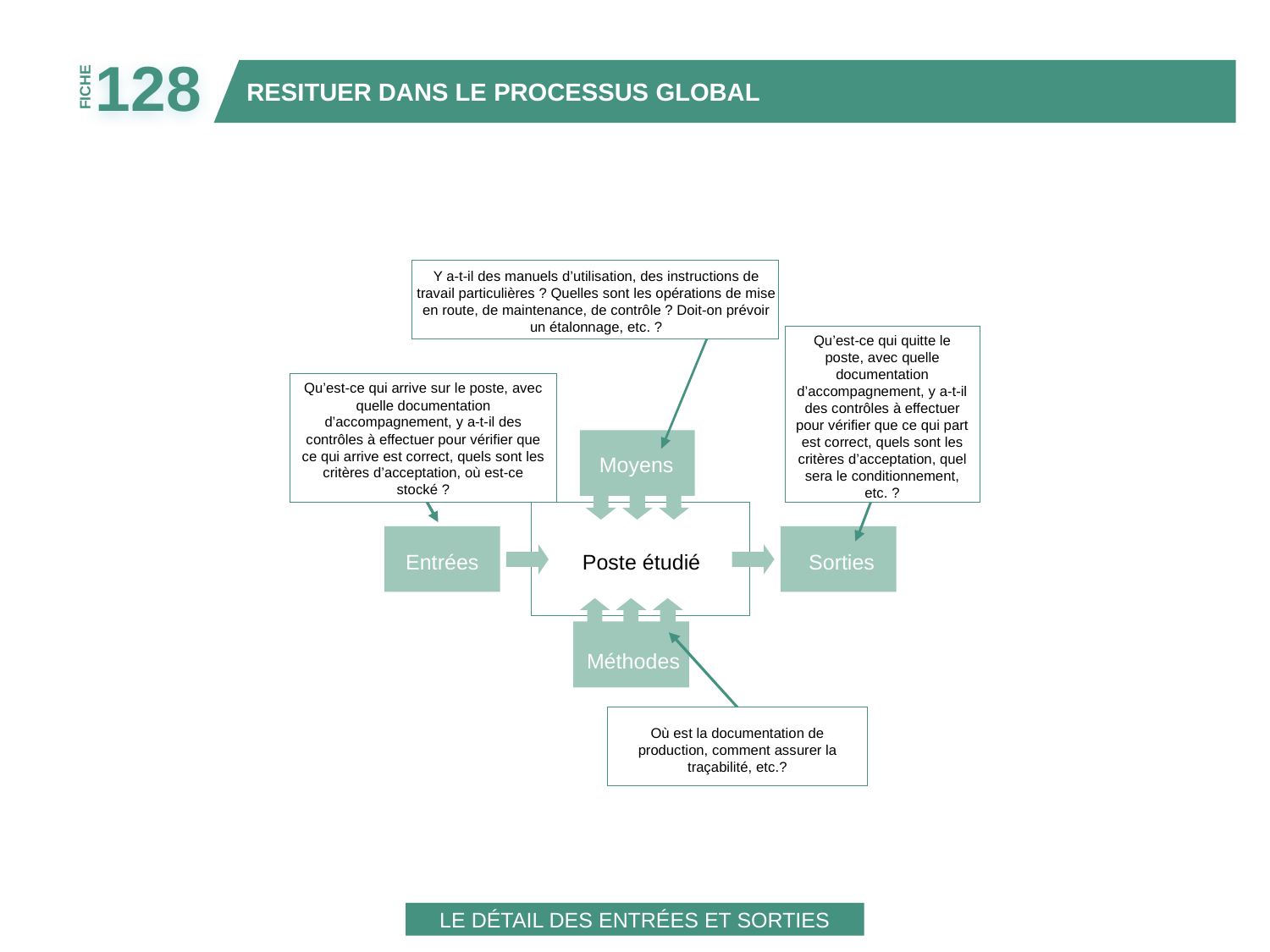

128

RESITUER DANS LE PROCESSUS GLOBAL
FICHE

Y a-t-il des manuels d’utilisation, des instructions de
travail particulières ? Quelles sont les opérations de mise
en route, de maintenance, de contrôle ? Doit-on prévoir
un étalonnage, etc. ?

Qu’est-ce qui quitte le
poste, avec quelle
documentation
d’accompagnement, y a-t-il
des contrôles à effectuer
pour vérifier que ce qui part
est correct, quels sont les
critères d’acceptation, quel
sera le conditionnement,
etc. ?

Qu’est-ce qui arrive sur le poste, avec
quelle documentation
d’accompagnement, y a-t-il des
contrôles à effectuer pour vérifier que
ce qui arrive est correct, quels sont les
critères d’acceptation, où est-ce
stocké ?

Moyens

Entrées
Poste étudié
Sorties

Méthodes

Où est la documentation de
production, comment assurer la
traçabilité, etc.?
LE DÉTAIL DES ENTRÉES ET SORTIES